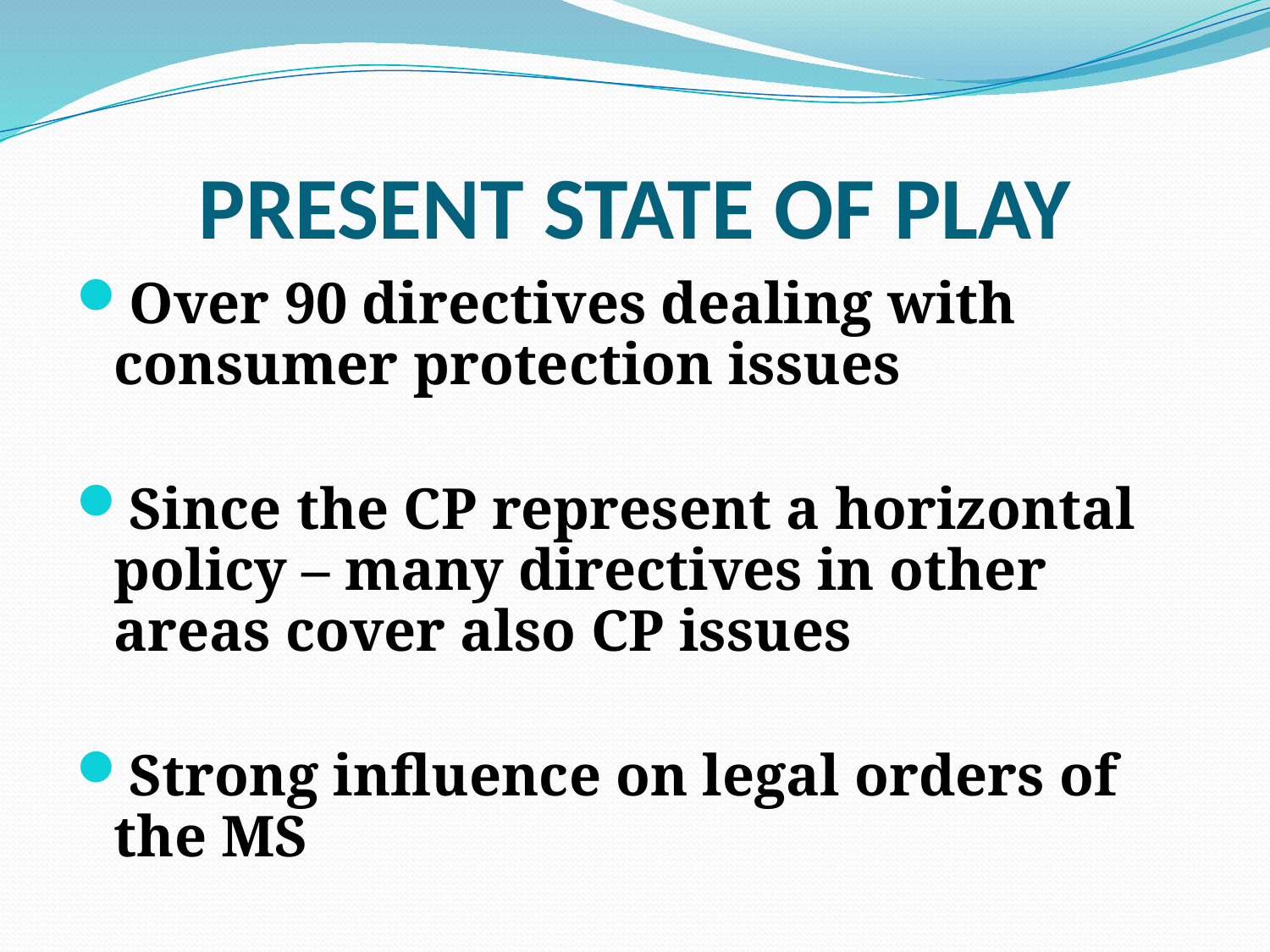

# PRESENT STATE OF PLAY
Over 90 directives dealing with consumer protection issues

Since the CP represent a horizontal policy – many directives in other areas cover also CP issues

Strong influence on legal orders of the MS